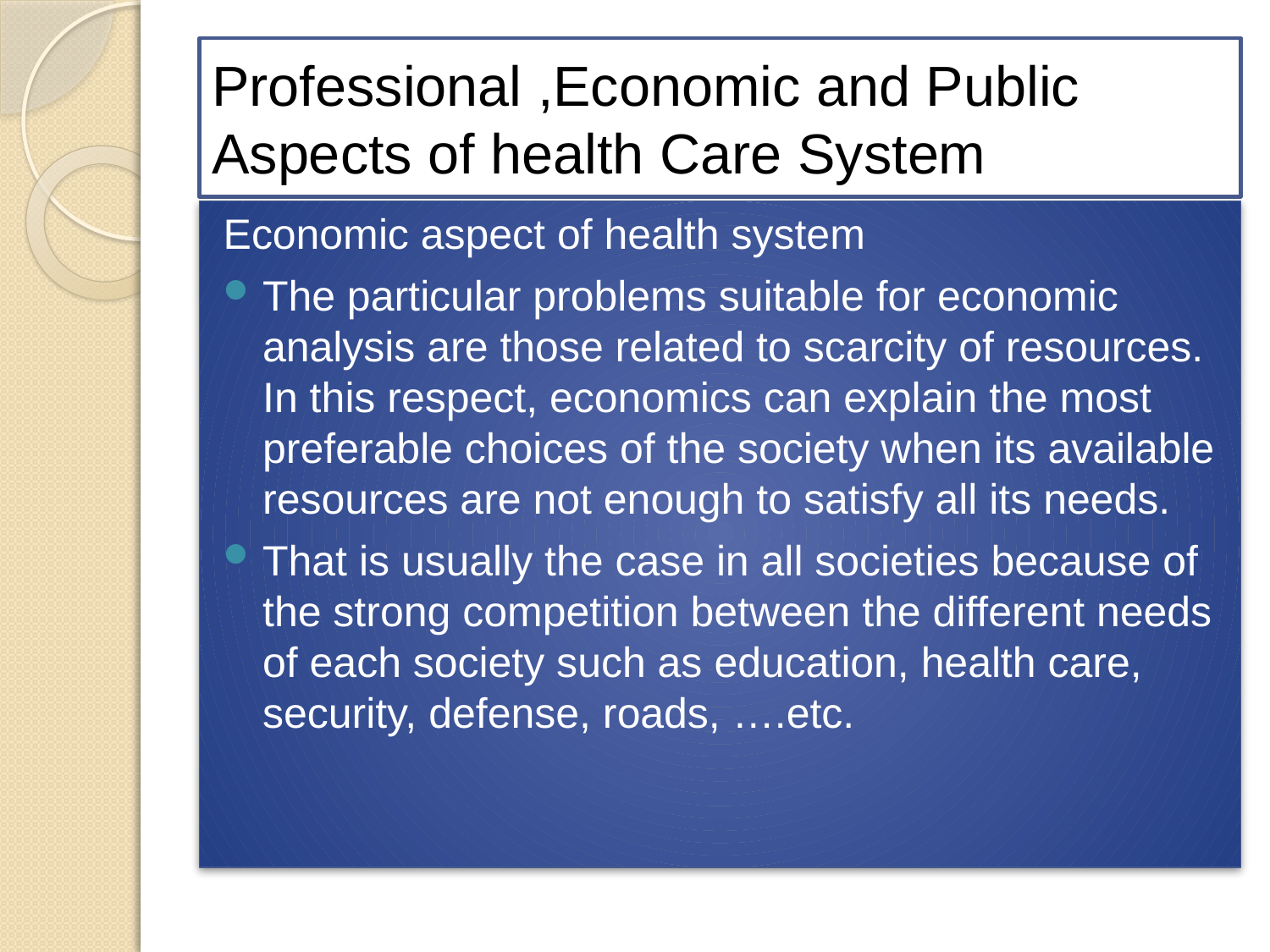

# Professional ,Economic and Public Aspects of health Care System
Economic aspect of health system
The particular problems suitable for economic analysis are those related to scarcity of resources. In this respect, economics can explain the most preferable choices of the society when its available resources are not enough to satisfy all its needs.
That is usually the case in all societies because of the strong competition between the different needs of each society such as education, health care, security, defense, roads, ….etc.